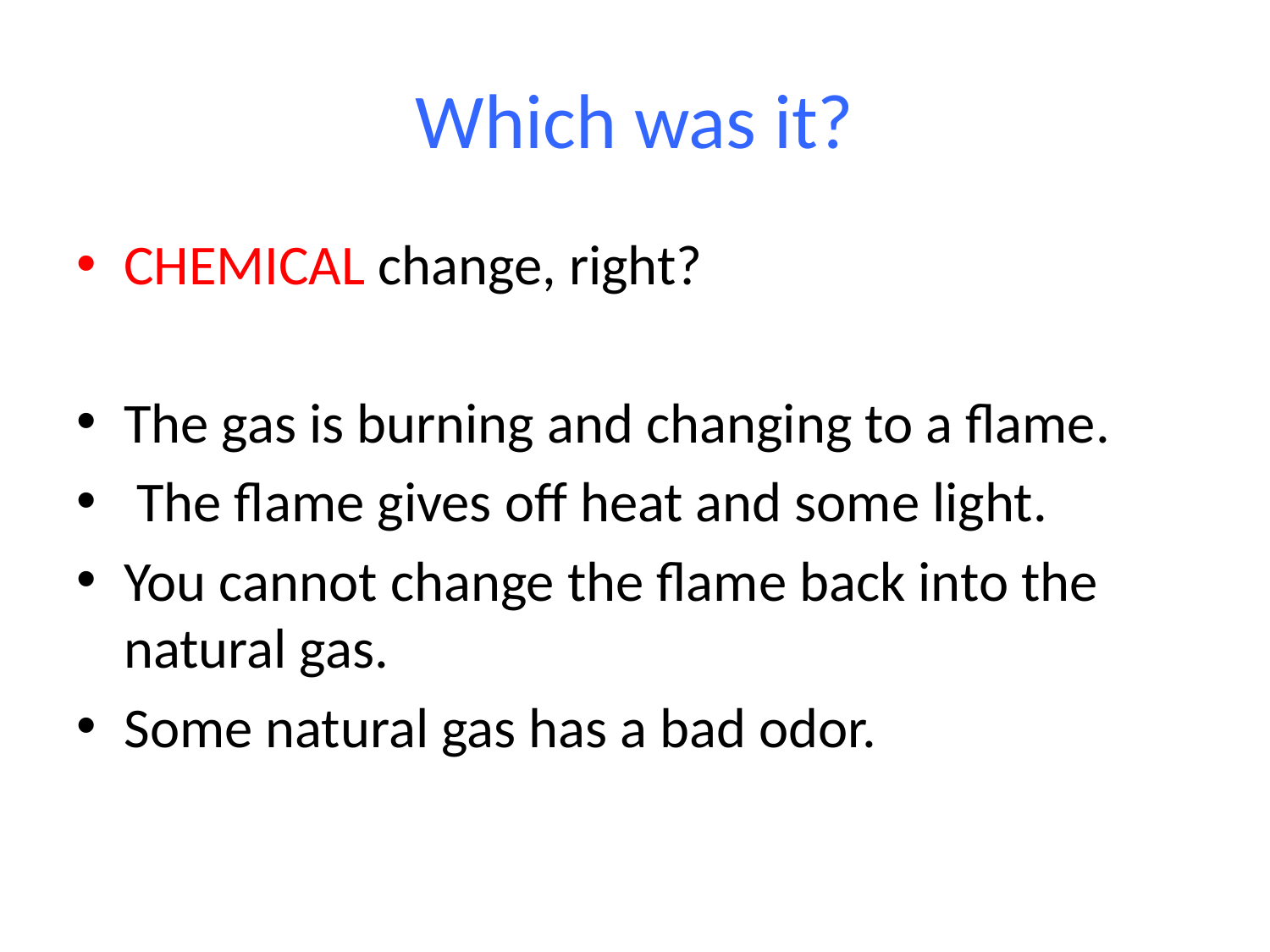

# Which was it?
CHEMICAL change, right?

The gas is burning and changing to a flame.
 The flame gives off heat and some light.
You cannot change the flame back into the natural gas.
Some natural gas has a bad odor.